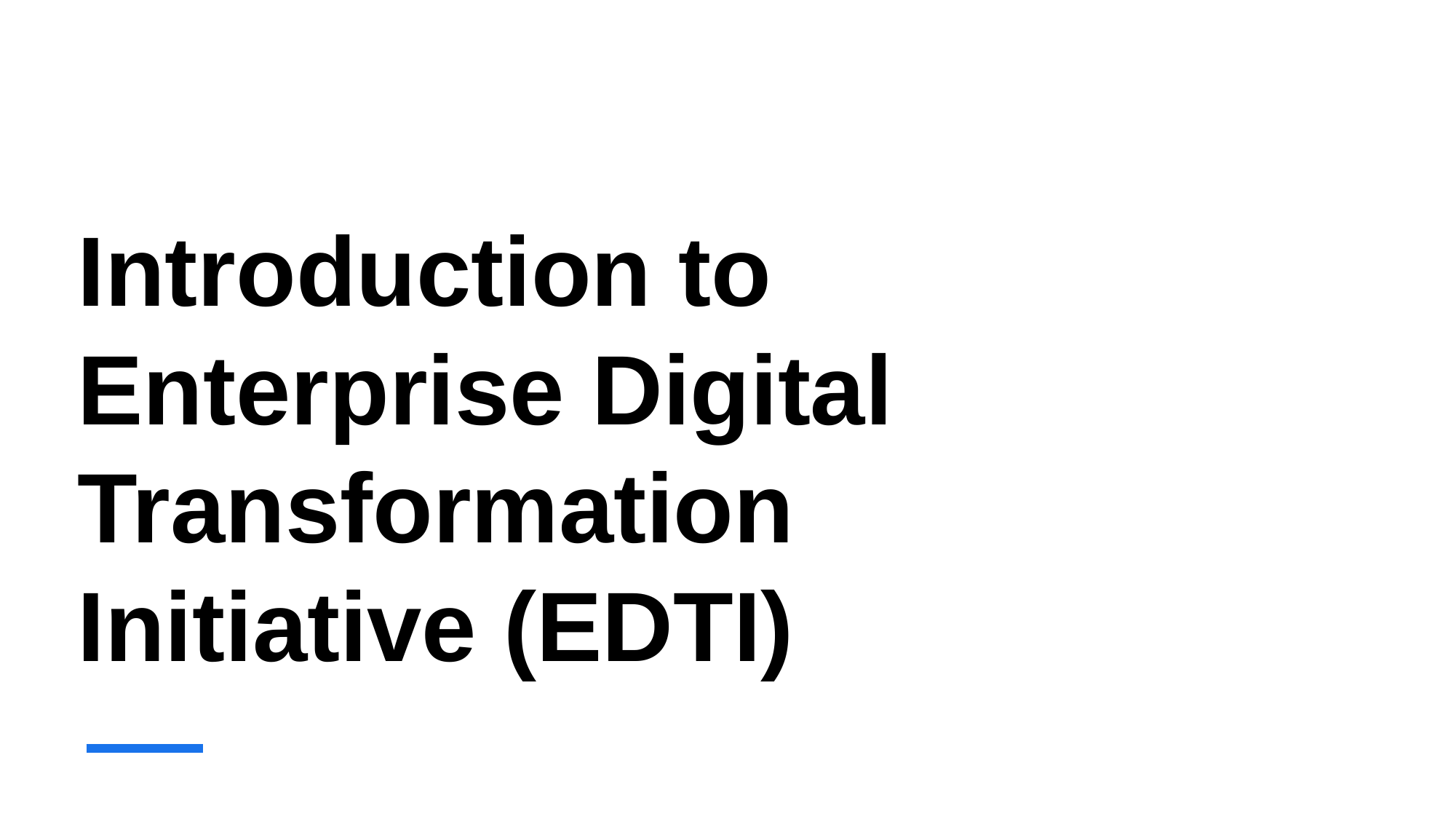

# Introduction to Enterprise Digital Transformation Initiative (EDTI)